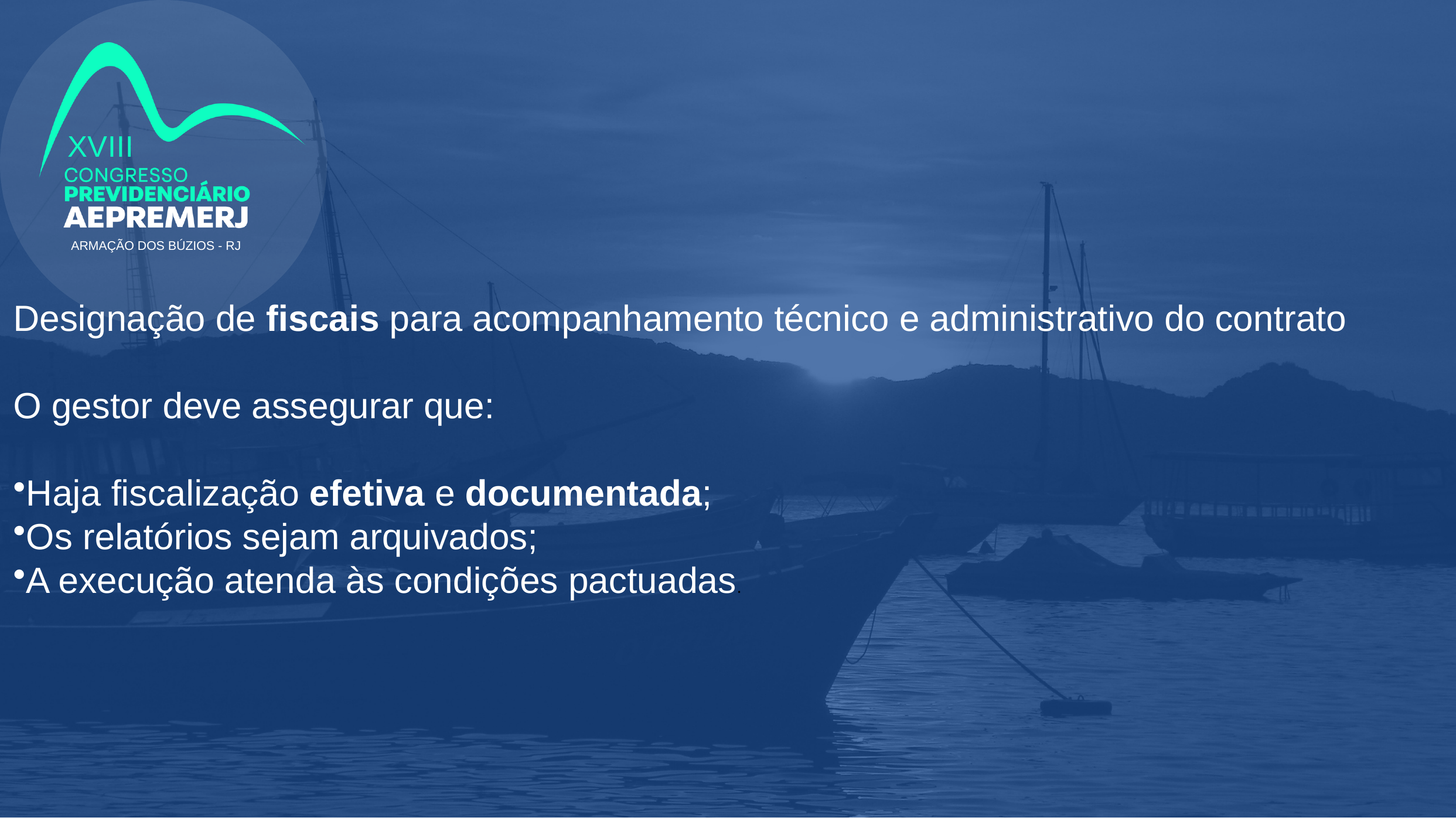

Designação de fiscais para acompanhamento técnico e administrativo do contrato

O gestor deve assegurar que:

Haja fiscalização efetiva e documentada;
Os relatórios sejam arquivados;
A execução atenda às condições pactuadas.

XVIII

ARMAÇÃO DOS BÚZIOS - RJ